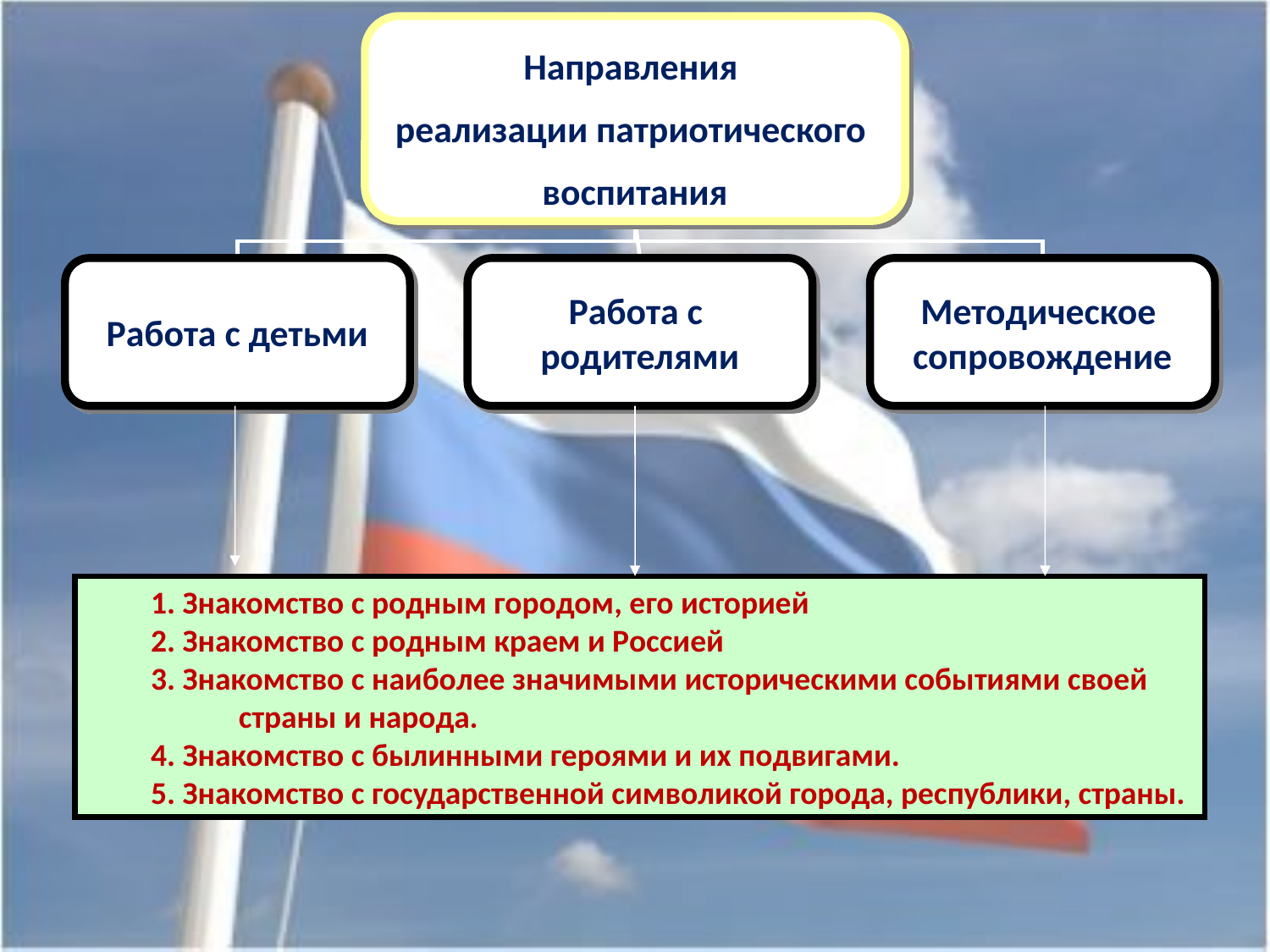

Направления
реализации патриотического
воспитания

Работа с детьми
Работа с
родителями
Методическое
сопровождение

1. Знакомство с родным городом, его историей
2. Знакомство с родным краем и Россией
3. Знакомство с наиболее значимыми историческими событиями своей страны и народа.
4. Знакомство с былинными героями и их подвигами.
5. Знакомство с государственной символикой города, республики, страны.